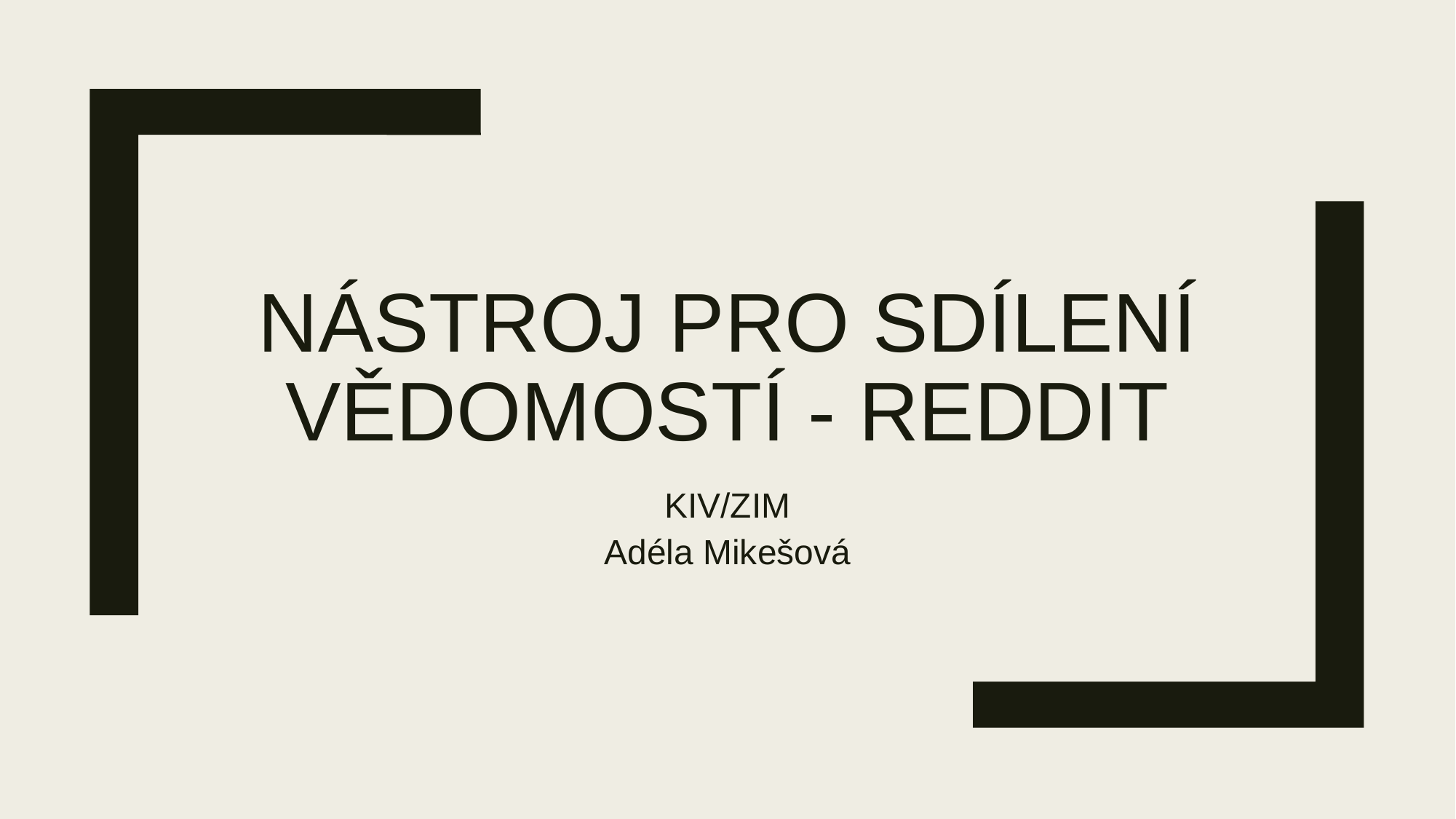

# Nástroj pro sdílení vědomostí - Reddit
KIV/ZIM
Adéla Mikešová